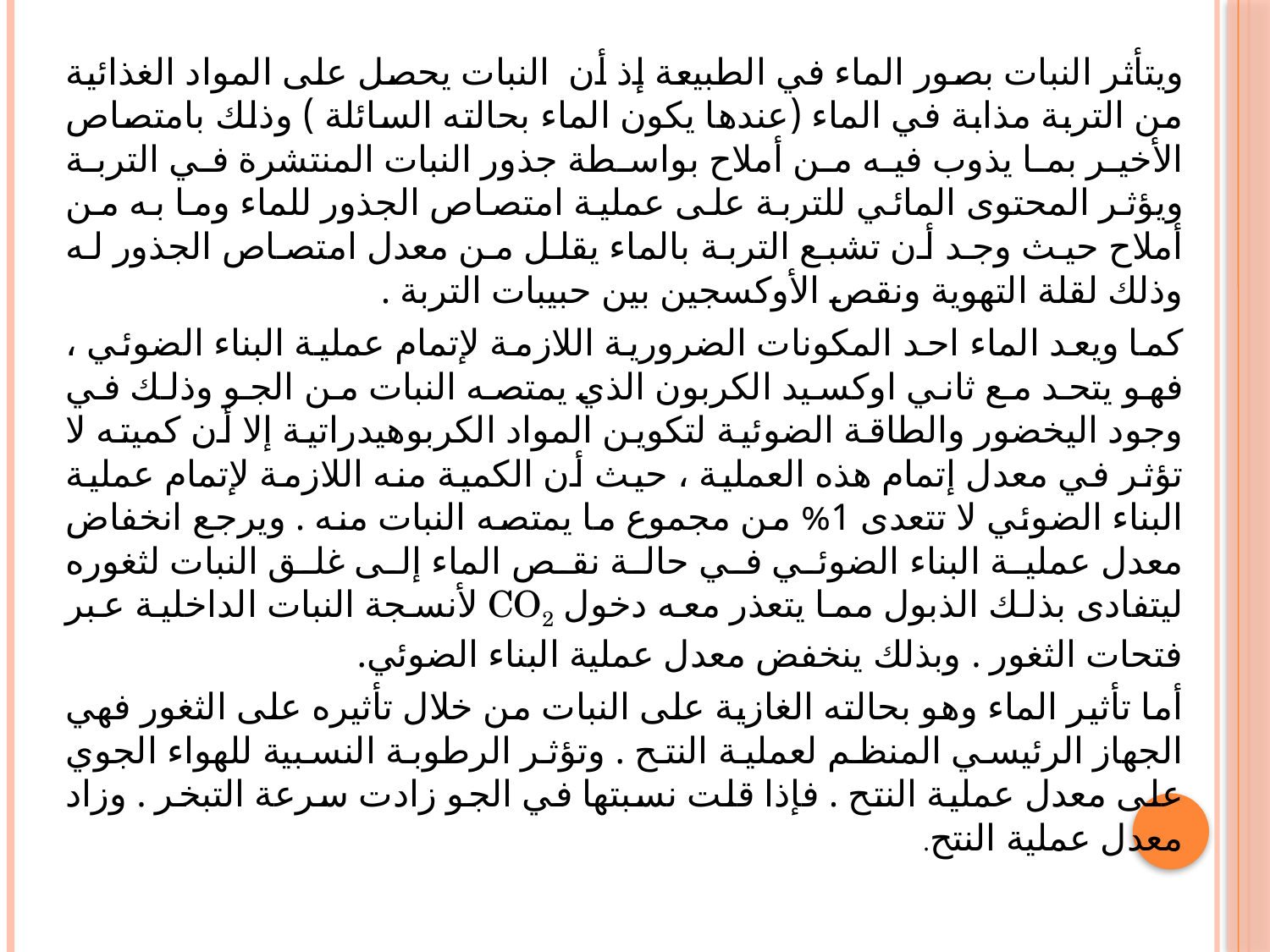

#
ويتأثر النبات بصور الماء في الطبيعة إذ أن  النبات يحصل على المواد الغذائية من التربة مذابة في الماء (عندها يكون الماء بحالته السائلة ) وذلك بامتصاص الأخير بما يذوب فيه من أملاح بواسطة جذور النبات المنتشرة في التربة ويؤثر المحتوى المائي للتربة على عملية امتصاص الجذور للماء وما به من أملاح حيث وجد أن تشبع التربة بالماء يقلل من معدل امتصاص الجذور له وذلك لقلة التهوية ونقص الأوكسجين بين حبيبات التربة .
كما ويعد الماء احد المكونات الضرورية اللازمة لإتمام عملية البناء الضوئي ، فهو يتحد مع ثاني اوكسيد الكربون الذي يمتصه النبات من الجو وذلك في وجود اليخضور والطاقة الضوئية لتكوين المواد الكربوهيدراتية إلا أن كميته لا تؤثر في معدل إتمام هذه العملية ، حيث أن الكمية منه اللازمة لإتمام عملية البناء الضوئي لا تتعدى 1% من مجموع ما يمتصه النبات منه . ويرجع انخفاض معدل عملية البناء الضوئي في حالة نقص الماء إلى غلق النبات لثغوره ليتفادى بذلك الذبول مما يتعذر معه دخول CO2 لأنسجة النبات الداخلية عبر فتحات الثغور . وبذلك ينخفض معدل عملية البناء الضوئي.
أما تأثير الماء وهو بحالته الغازية على النبات من خلال تأثيره على الثغور فهي الجهاز الرئيسي المنظم لعملية النتح . وتؤثر الرطوبة النسبية للهواء الجوي على معدل عملية النتح . فإذا قلت نسبتها في الجو زادت سرعة التبخر . وزاد معدل عملية النتح.